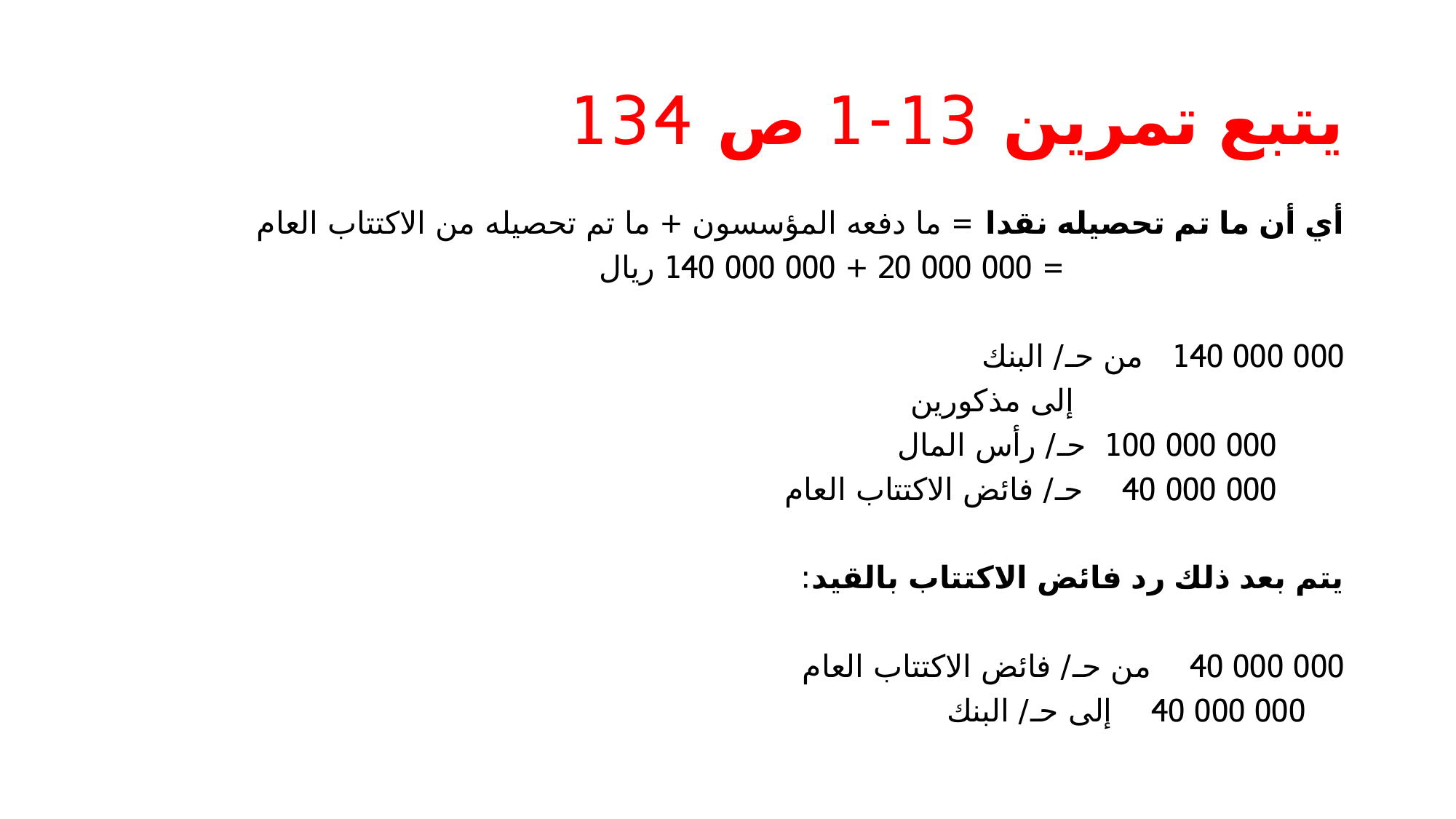

# يتبع تمرين 13-1 ص 134
أي أن ما تم تحصيله نقدا = ما دفعه المؤسسون + ما تم تحصيله من الاكتتاب العام
                             = 000 000 20 + 000 000 140 ريال

000 000 140   من حـ/ البنك
                            إلى مذكورين
       000 000 100  حـ/ رأس المال
       000 000 40    حـ/ فائض الاكتتاب العام

يتم بعد ذلك رد فائض الاكتتاب بالقيد:

000 000 40    من حـ/ فائض الاكتتاب العام
    000 000 40    إلى حـ/ البنك